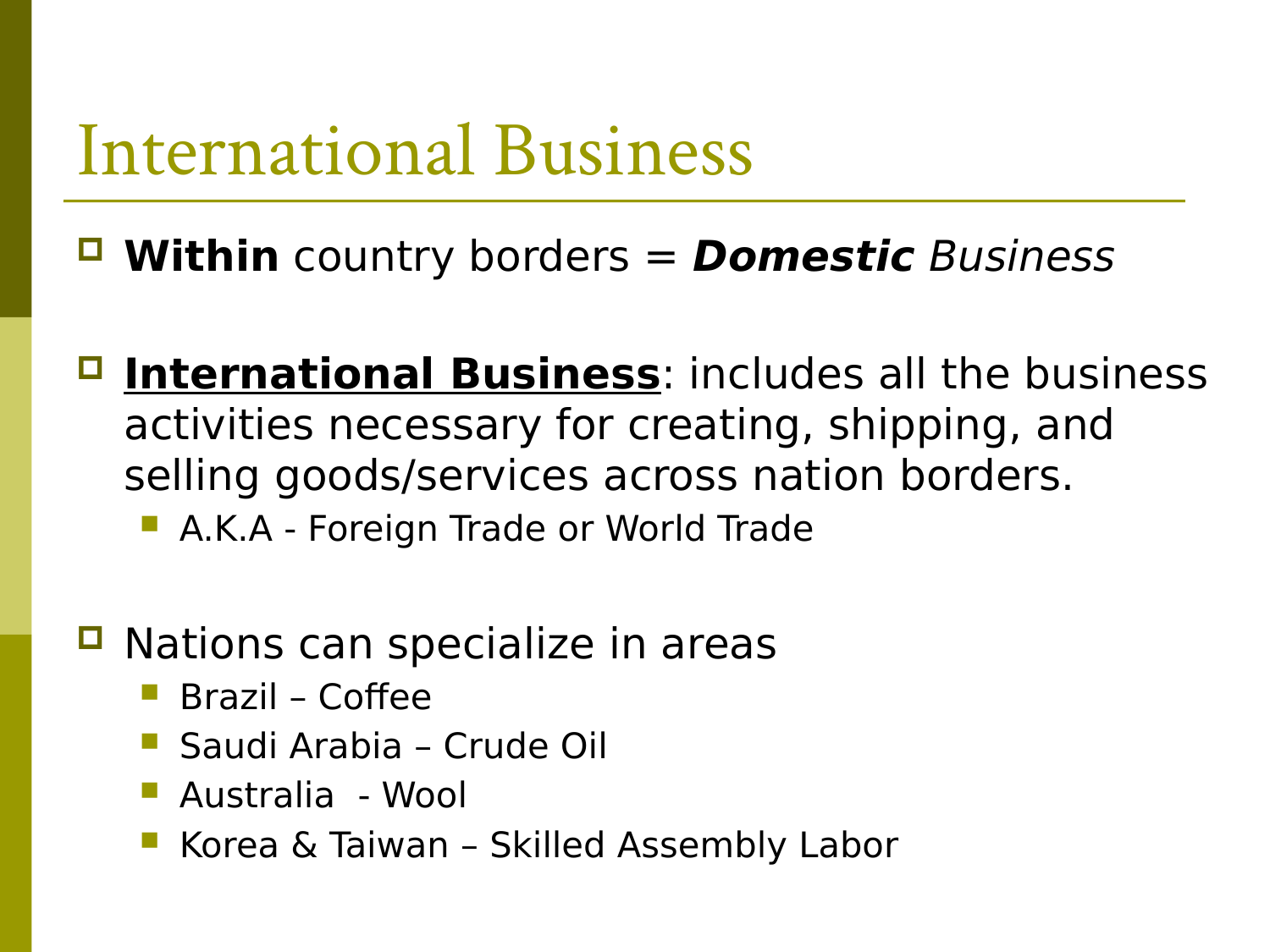

# International Business
Within country borders = Domestic Business

International Business: includes all the business activities necessary for creating, shipping, and selling goods/services across nation borders.
A.K.A - Foreign Trade or World Trade

Nations can specialize in areas
Brazil – Coffee
Saudi Arabia – Crude Oil
Australia  - Wool
Korea & Taiwan – Skilled Assembly Labor